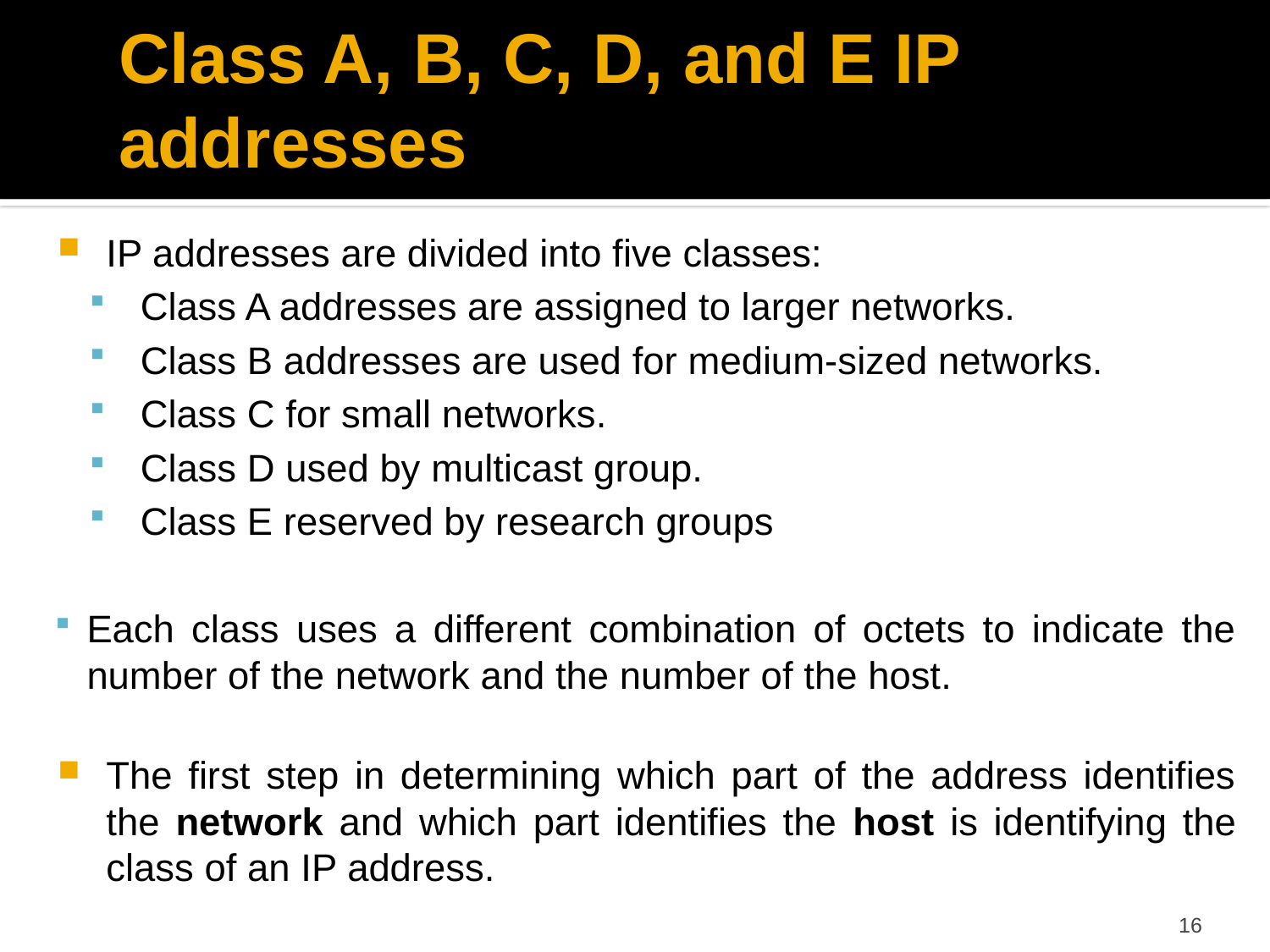

Class A, B, C, D, and E IP addresses
IP addresses are divided into five classes:
Class A addresses are assigned to larger networks.
Class B addresses are used for medium-sized networks.
Class C for small networks.
Class D used by multicast group.
Class E reserved by research groups

Each class uses a different combination of octets to indicate the number of the network and the number of the host.

The first step in determining which part of the address identifies the network and which part identifies the host is identifying the class of an IP address.

16